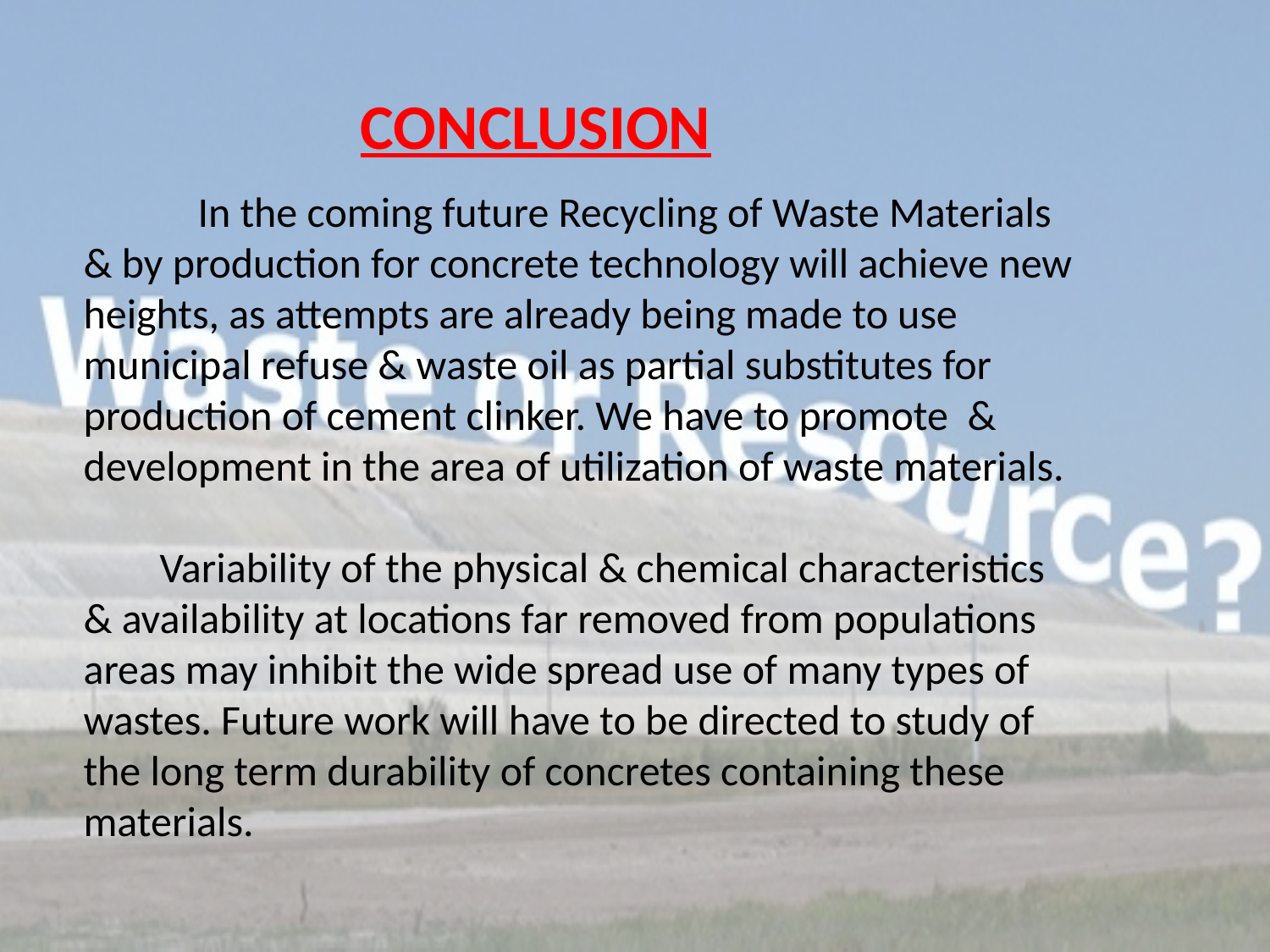

CONCLUSION
            In the coming future Recycling of Waste Materials & by production for concrete technology will achieve new heights, as attempts are already being made to use municipal refuse & waste oil as partial substitutes for  production of cement clinker. We have to promote  & development in the area of utilization of waste materials.

        Variability of the physical & chemical characteristics & availability at locations far removed from populations areas may inhibit the wide spread use of many types of wastes. Future work will have to be directed to study of the long term durability of concretes containing these materials.